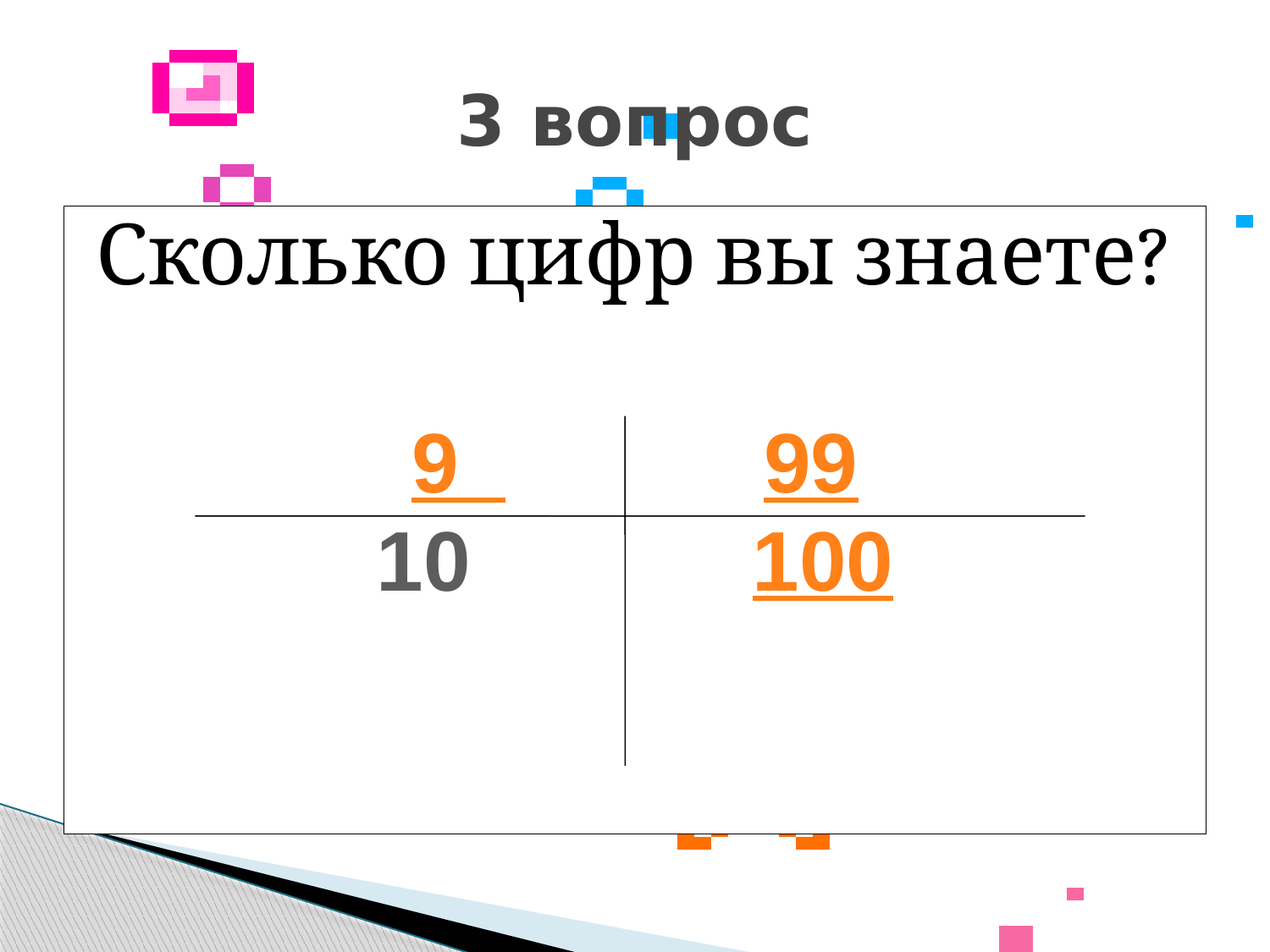

# 3 вопрос
Сколько цифр вы знаете?

9             99
10            100